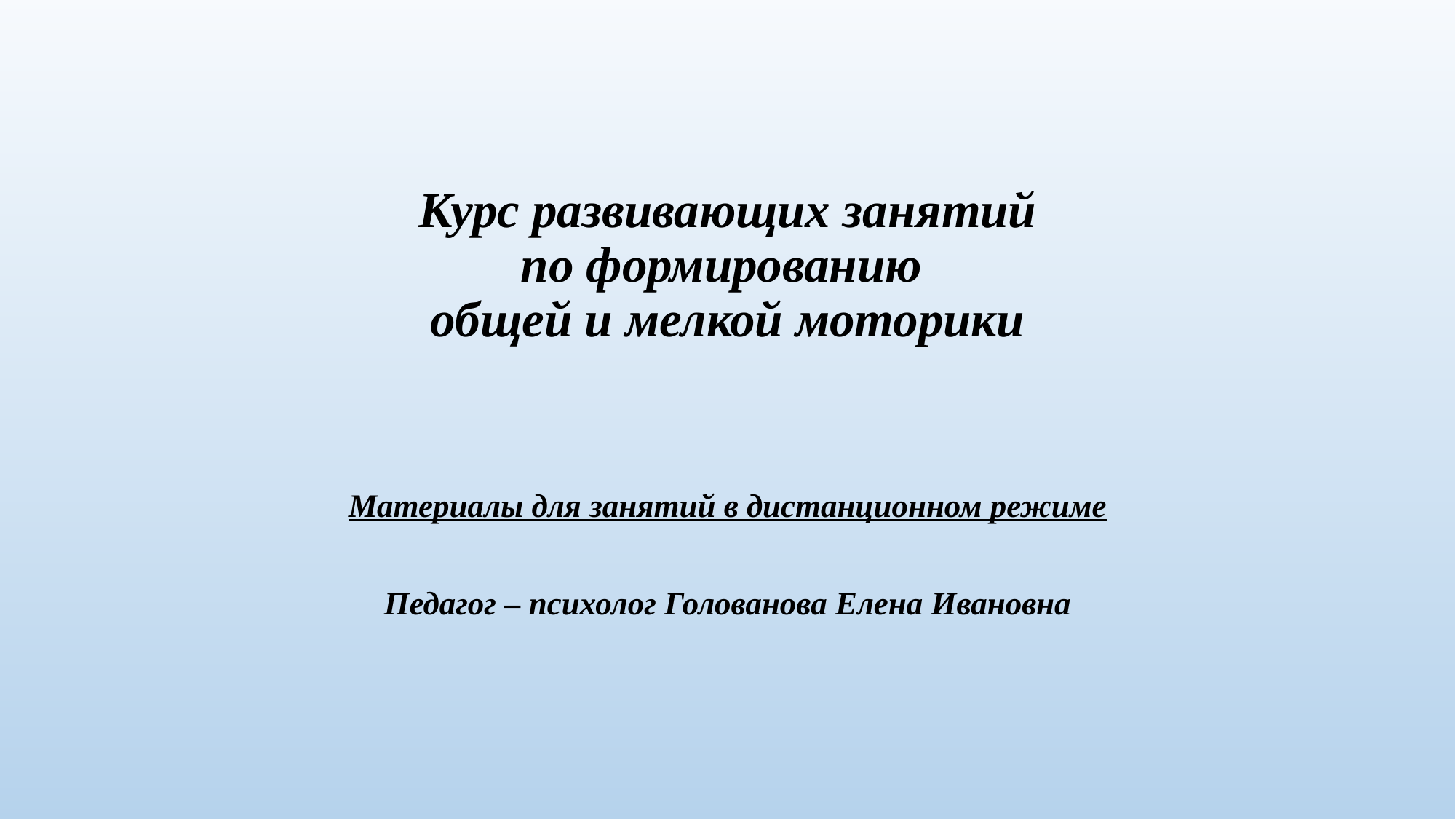

# Курс развивающих занятий по формированию общей и мелкой моторики

Материалы для занятий в дистанционном режиме

Педагог – психолог Голованова Елена Ивановна